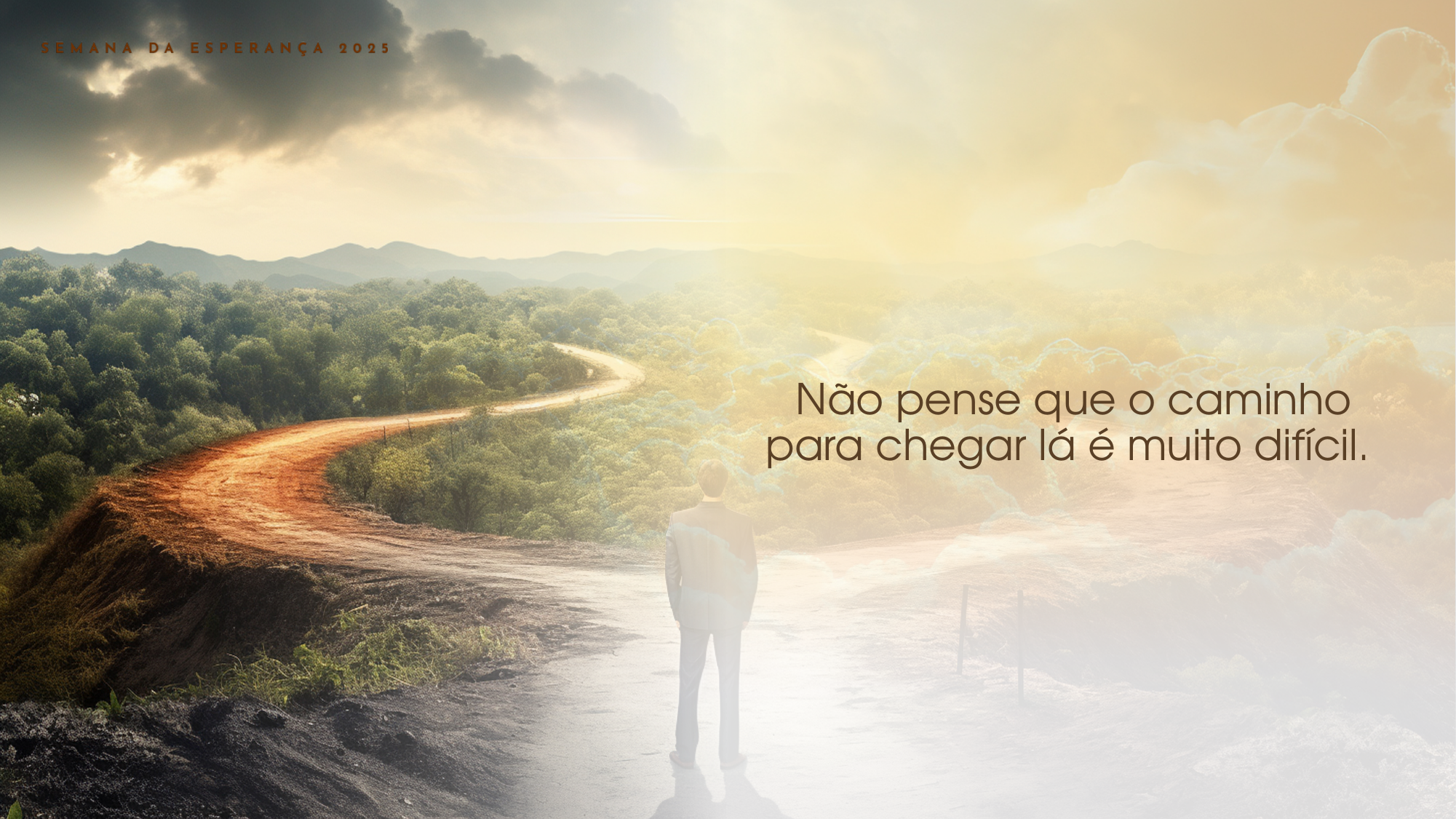

Não pense que o caminho para chegar lá é muito difícil.